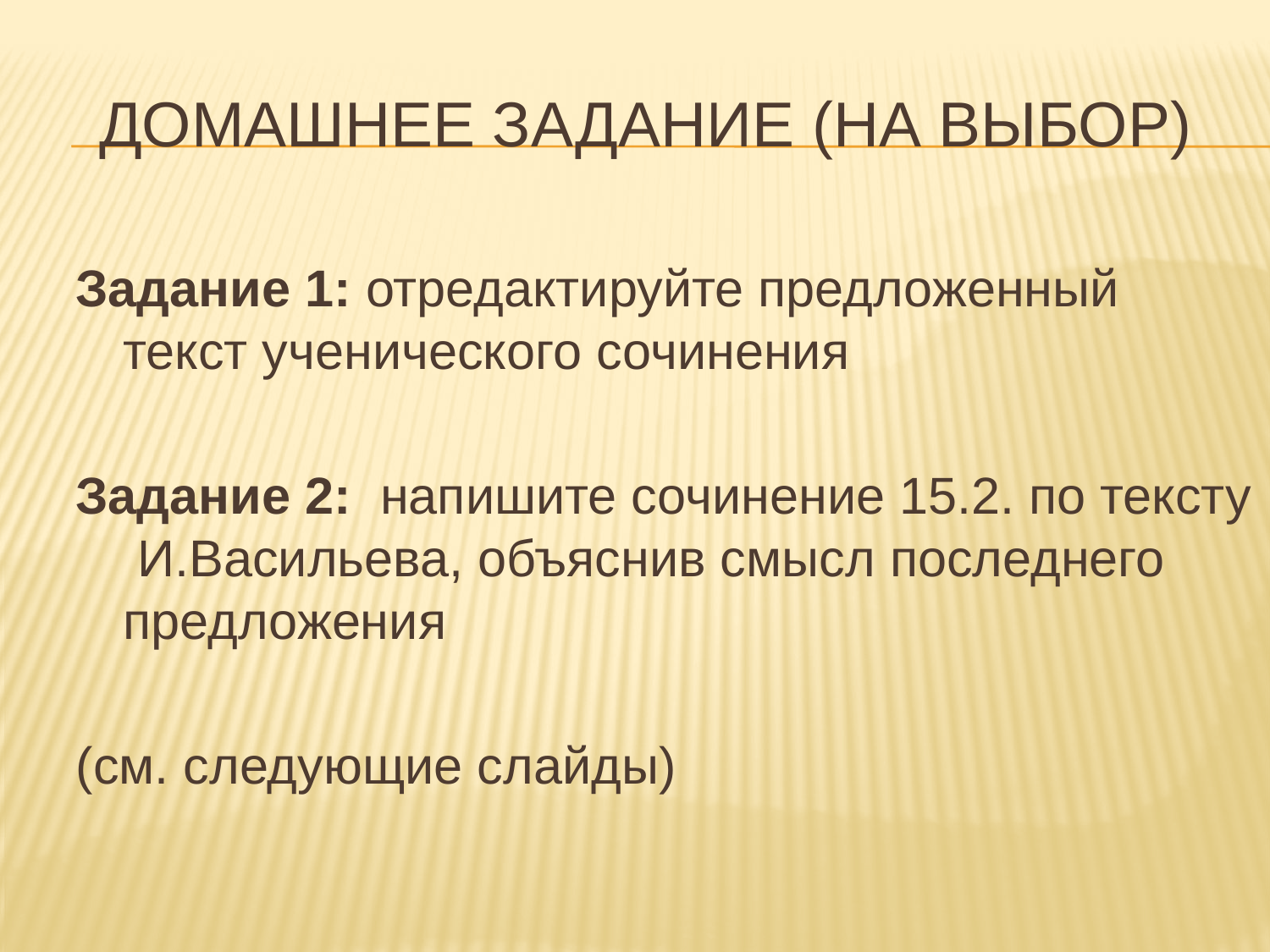

# Домашнее задание (на выбор)

Задание 1: отредактируйте предложенный текст ученического сочинения

Задание 2:  напишите сочинение 15.2. по тексту  И.Васильева, объяснив смысл последнего предложения

(см. следующие слайды)